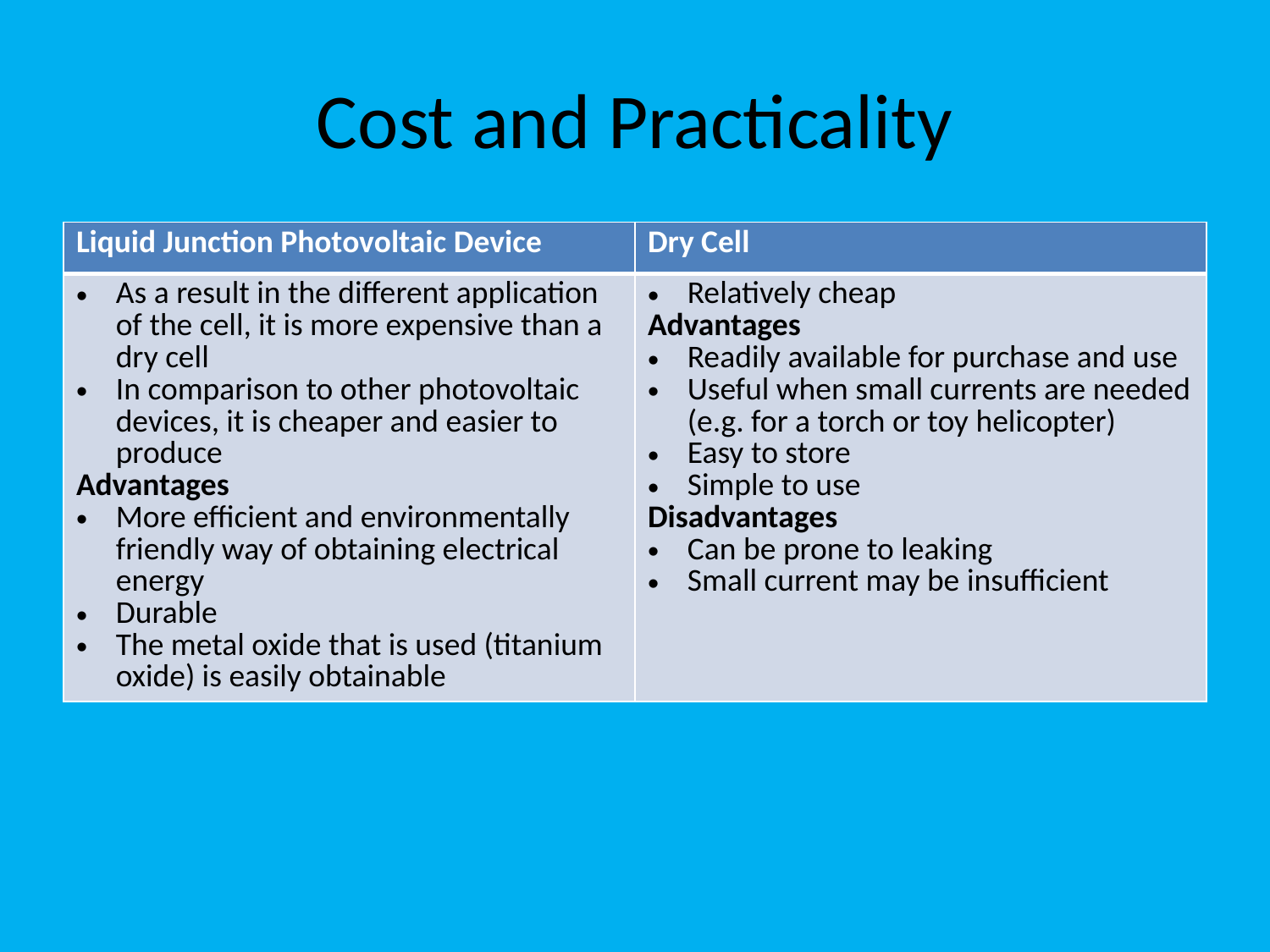

# Cost and Practicality
| Liquid Junction Photovoltaic Device | Dry Cell |
| --- | --- |
| As a result in the different application of the cell, it is more expensive than a dry cell In comparison to other photovoltaic devices, it is cheaper and easier to produce Advantages More efficient and environmentally friendly way of obtaining electrical energy Durable The metal oxide that is used (titanium oxide) is easily obtainable | Relatively cheap Advantages Readily available for purchase and use Useful when small currents are needed (e.g. for a torch or toy helicopter) Easy to store Simple to use Disadvantages Can be prone to leaking Small current may be insufficient |